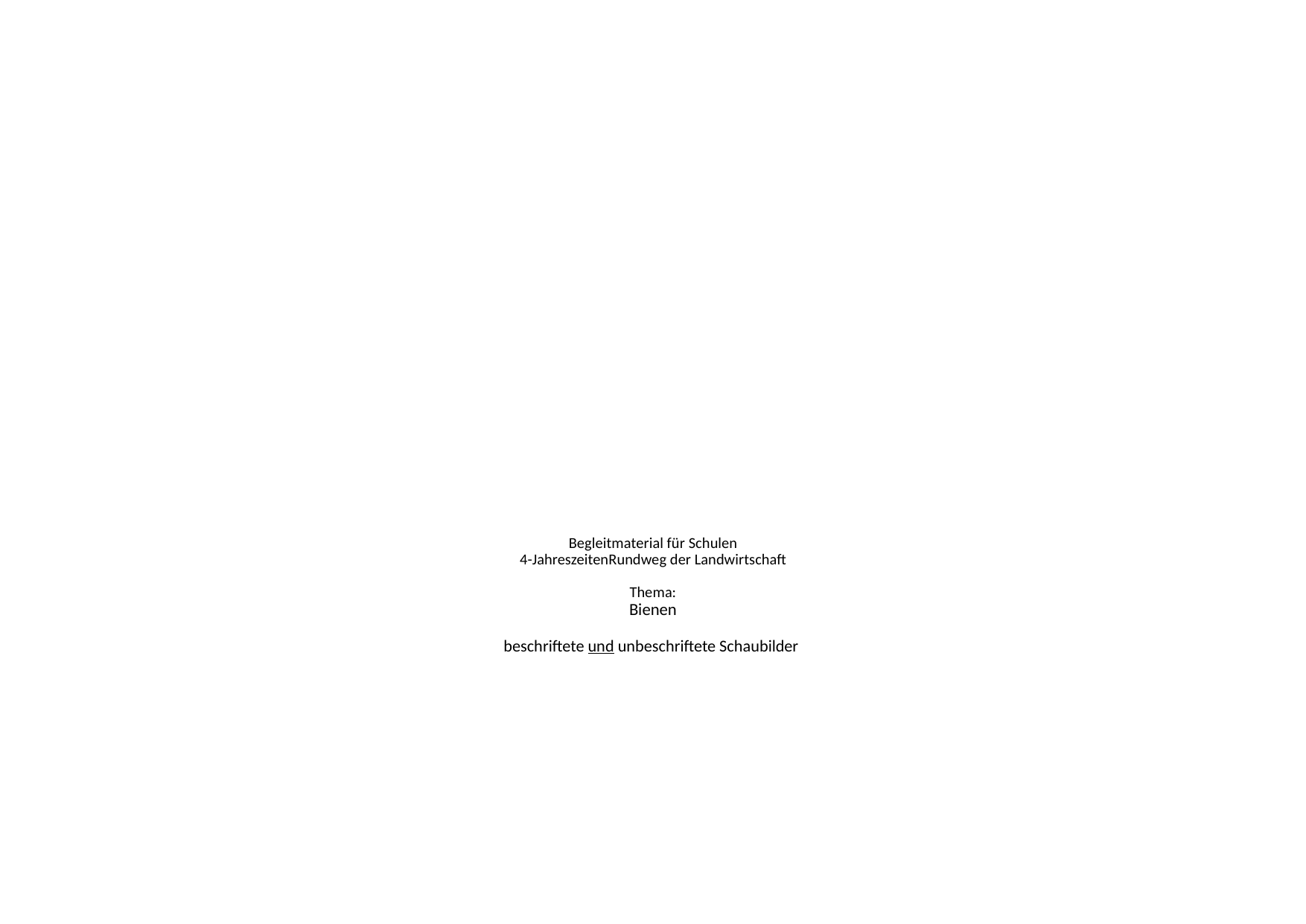

# Begleitmaterial für Schulen 4-JahreszeitenRundweg der Landwirtschaft Thema: Bienen beschriftete und unbeschriftete Schaubilder